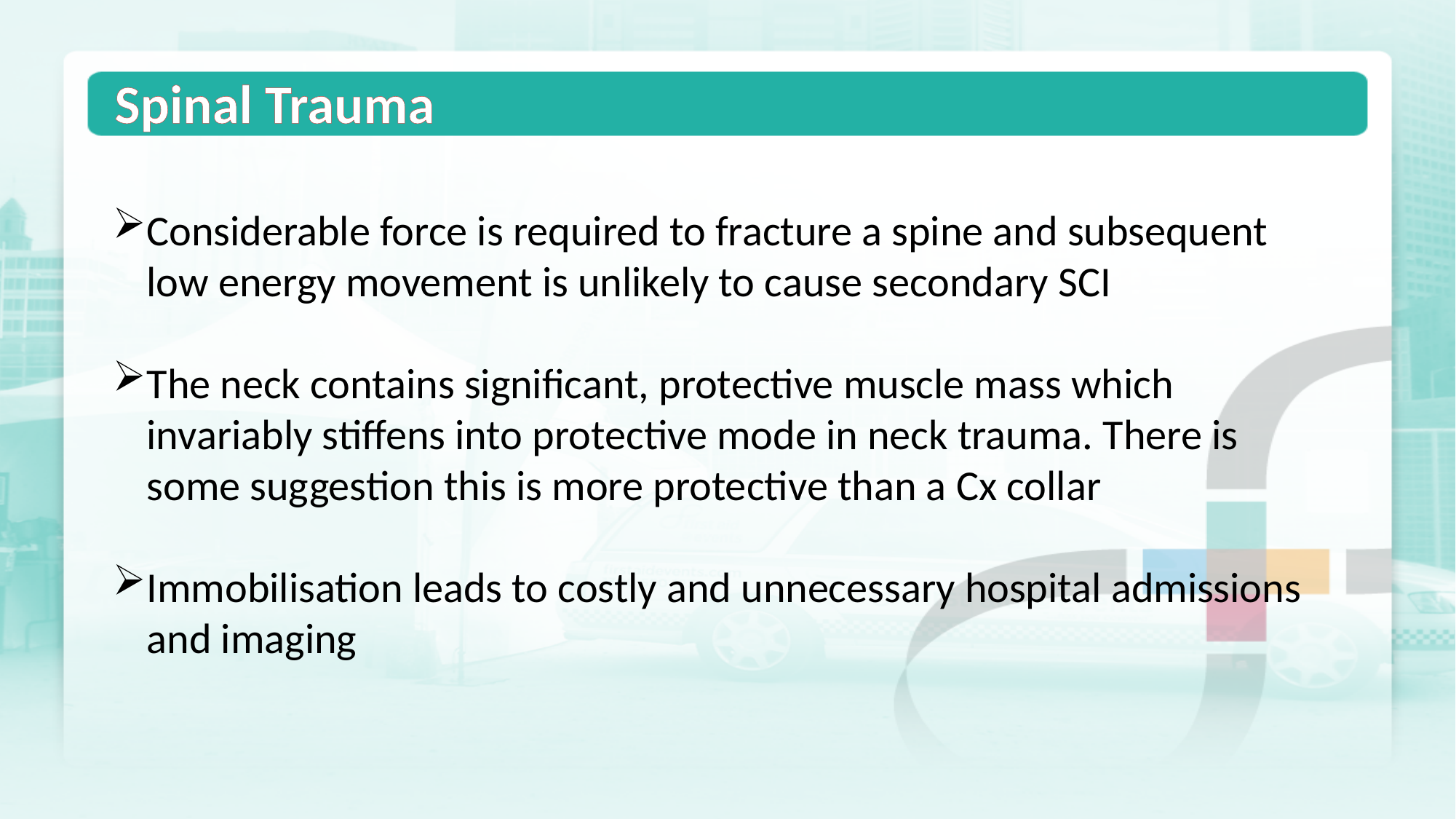

Spinal Trauma

Considerable force is required to fracture a spine and subsequent low energy movement is unlikely to cause secondary SCI

The neck contains significant, protective muscle mass which invariably stiffens into protective mode in neck trauma. There is some suggestion this is more protective than a Cx collar

Immobilisation leads to costly and unnecessary hospital admissions and imaging